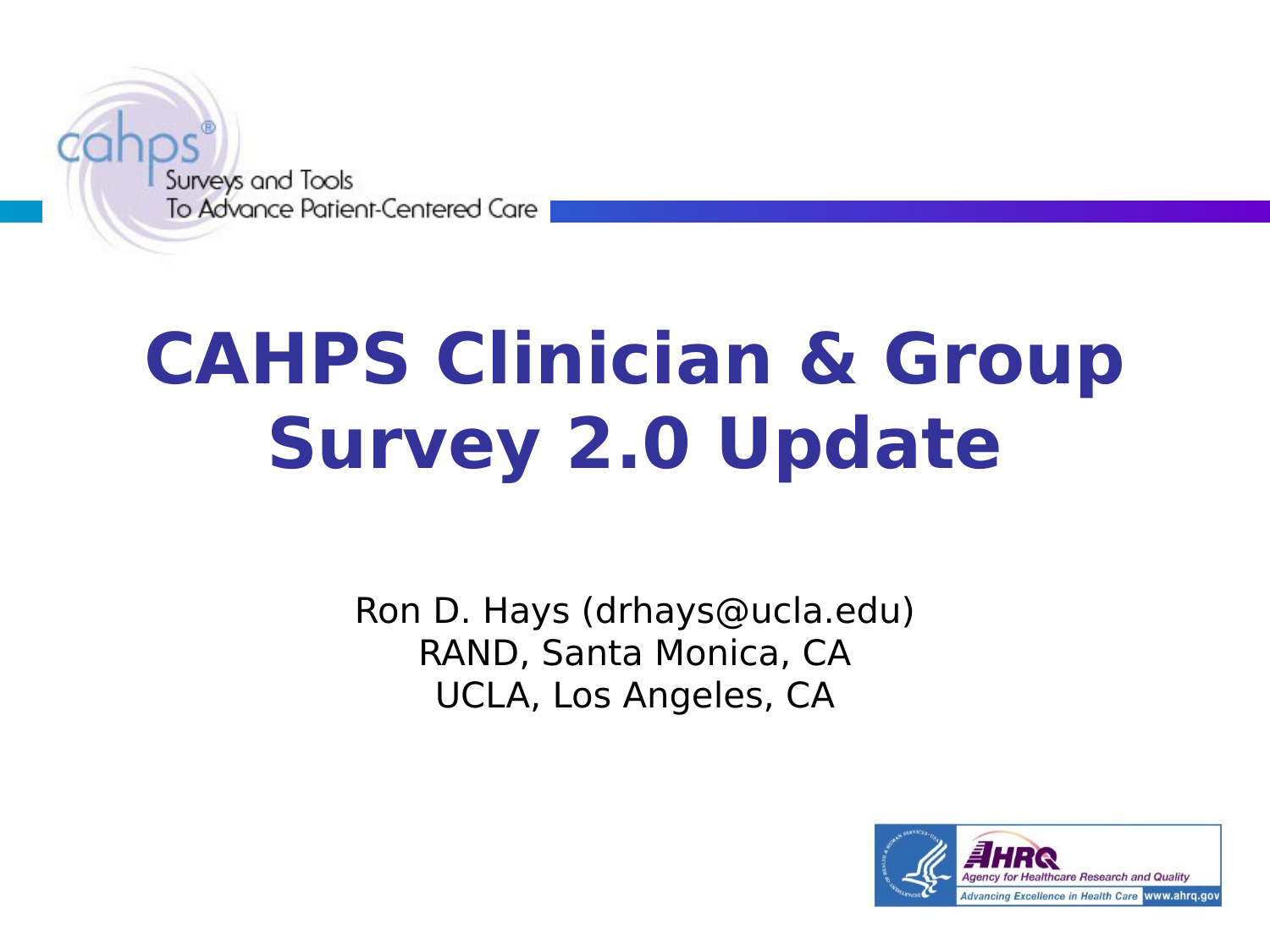

# CAHPS Clinician & Group Survey 2.0 Update
Ron D. Hays (drhays@ucla.edu)
RAND, Santa Monica, CA
UCLA, Los Angeles, CA